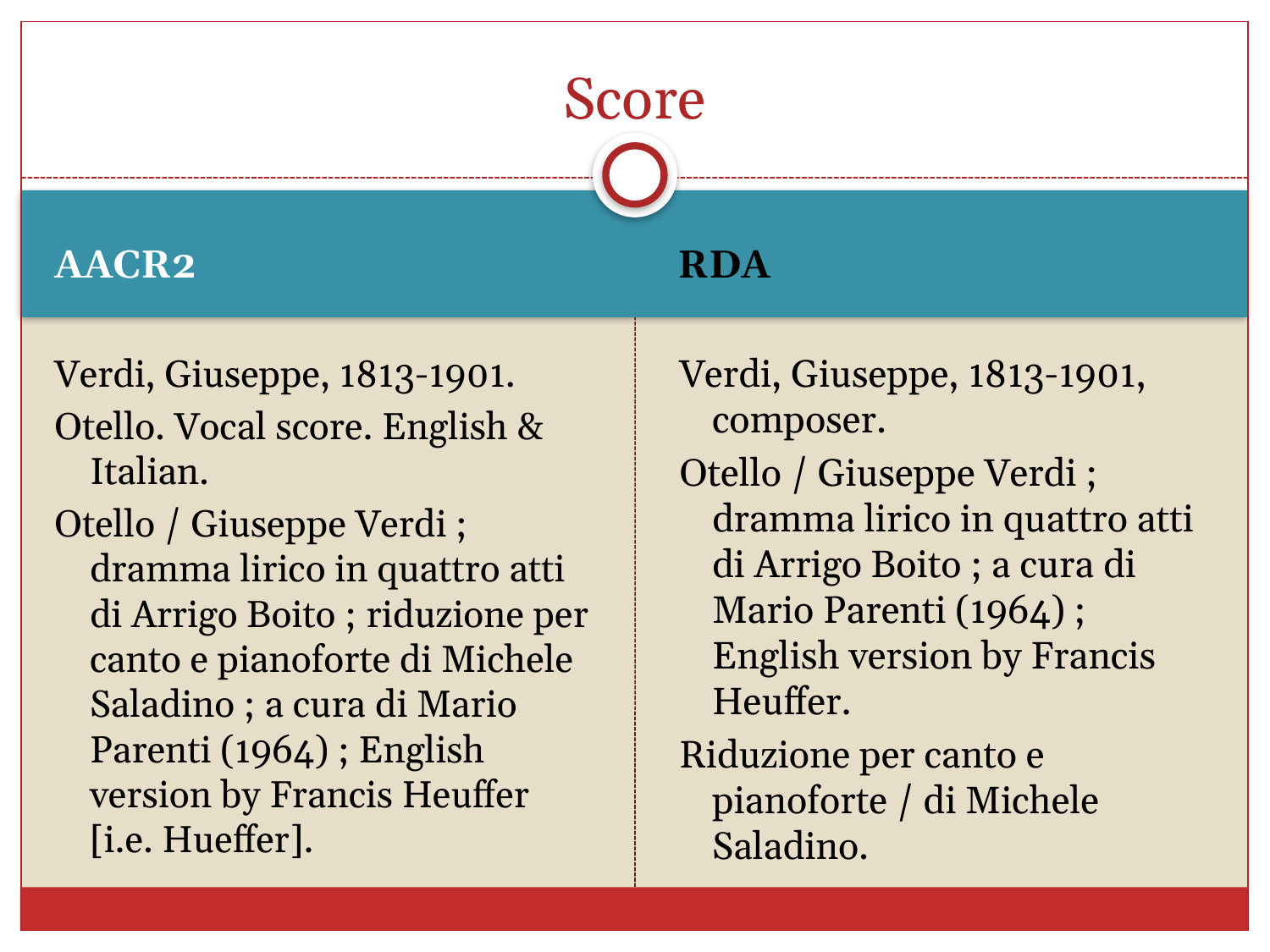

# Score
AACR2
RDA
Verdi, Giuseppe, 1813-1901.
Otello. Vocal score. English & Italian.
Otello / Giuseppe Verdi ; dramma lirico in quattro atti di Arrigo Boito ; riduzione per canto e pianoforte di Michele Saladino ; a cura di Mario Parenti (1964) ; English version by Francis Heuffer [i.e. Hueffer].

Verdi, Giuseppe, 1813-1901, composer.
Otello / Giuseppe Verdi ; dramma lirico in quattro atti di Arrigo Boito ; a cura di Mario Parenti (1964) ; English version by Francis Heuffer.
Riduzione per canto e pianoforte / di Michele Saladino.